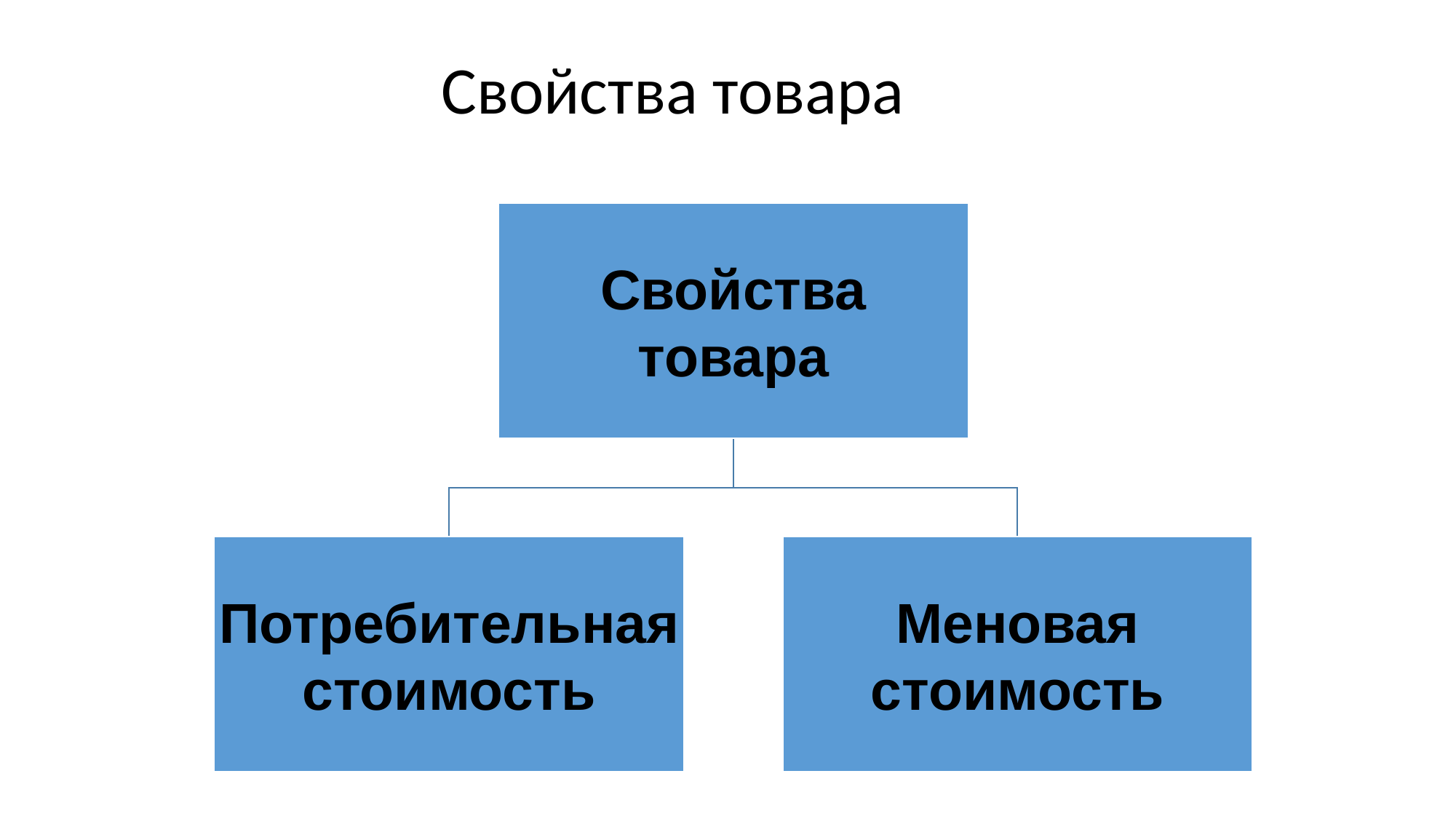

# Свойства товара
Свойства товара
Потребительная
стоимость
Меновая
стоимость